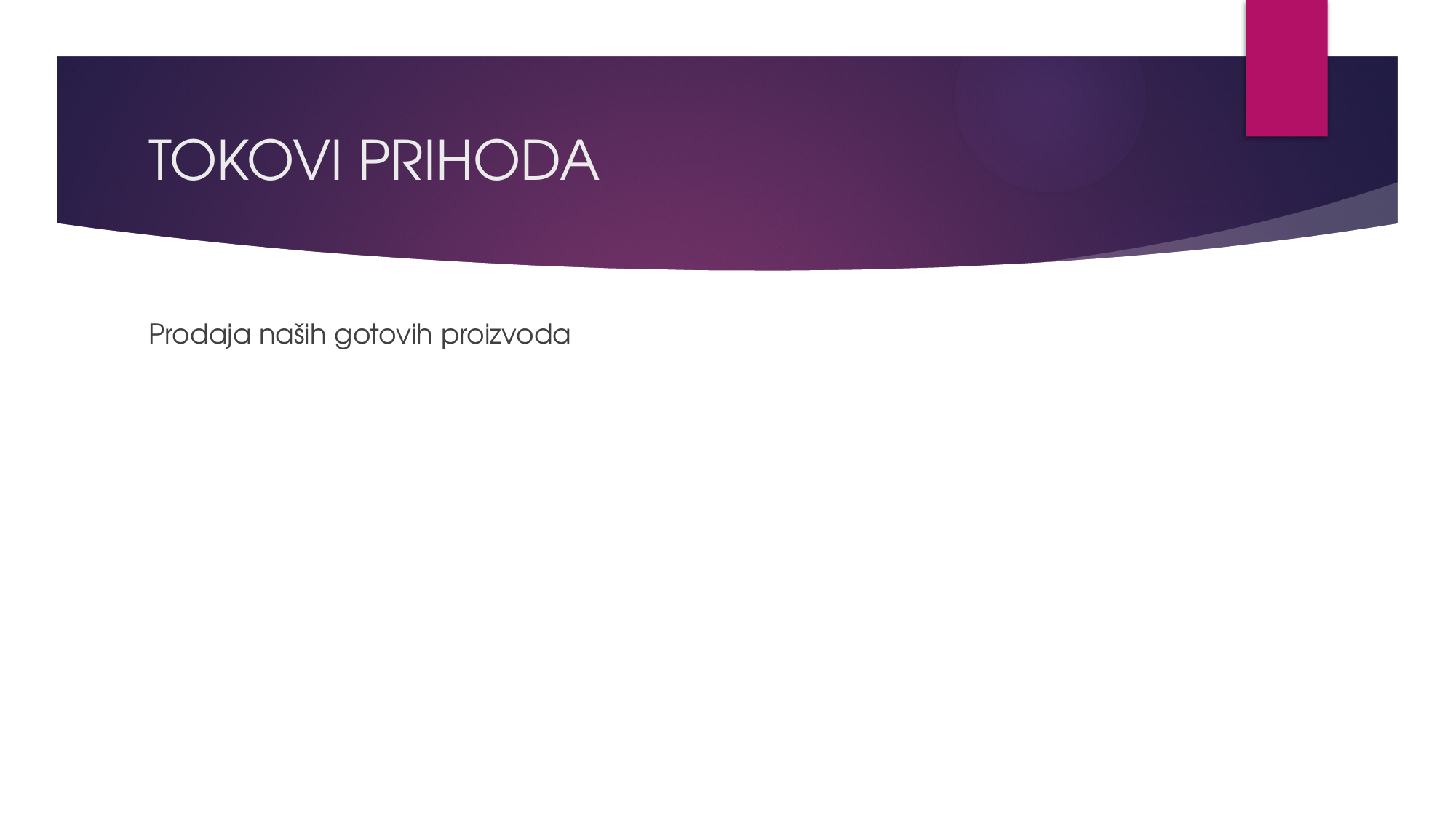

# TOKOVI PRIHODA
Prodaja naših gotovih proizvoda